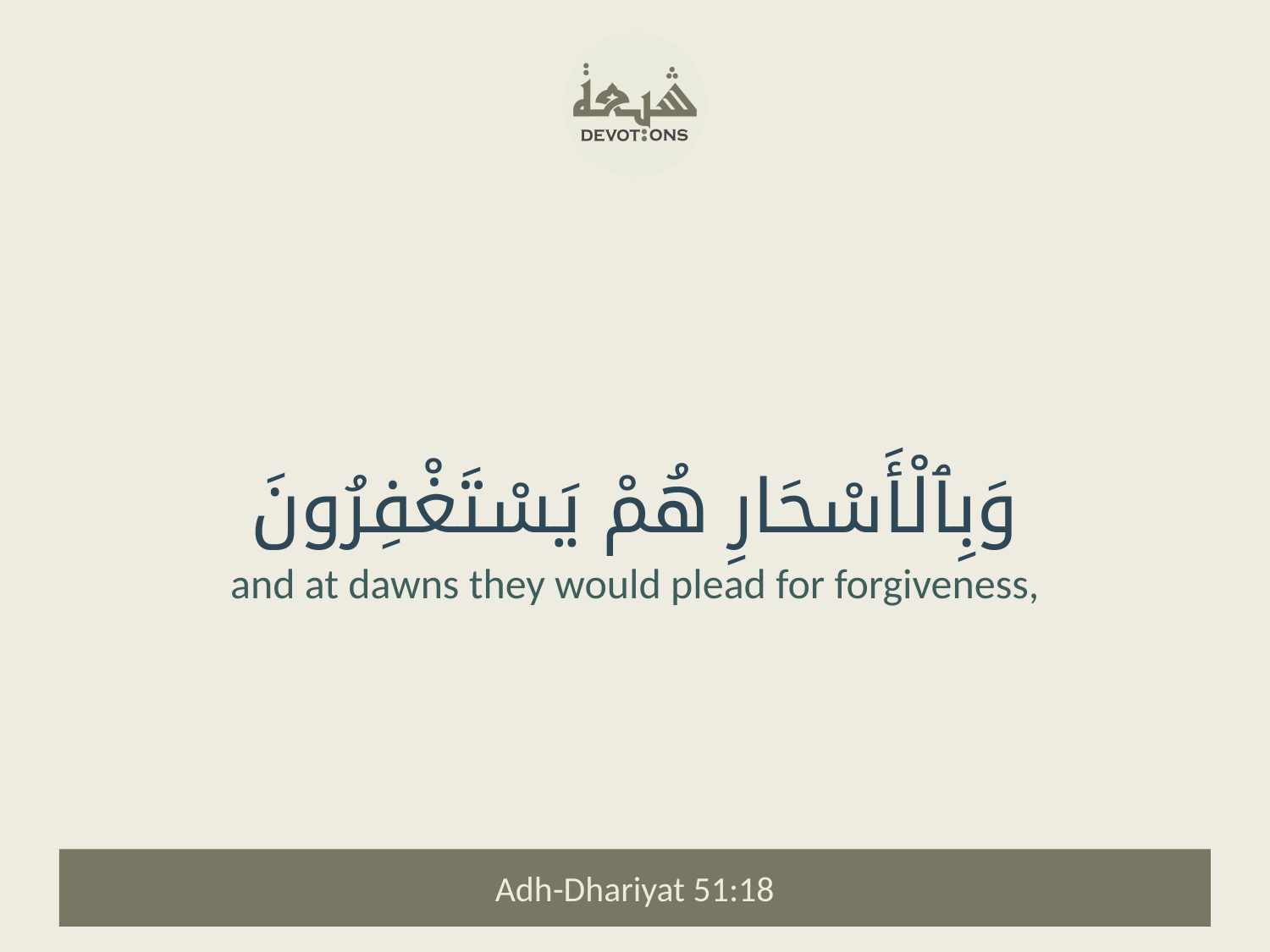

وَبِٱلْأَسْحَارِ هُمْ يَسْتَغْفِرُونَ
and at dawns they would plead for forgiveness,
Adh-Dhariyat 51:18